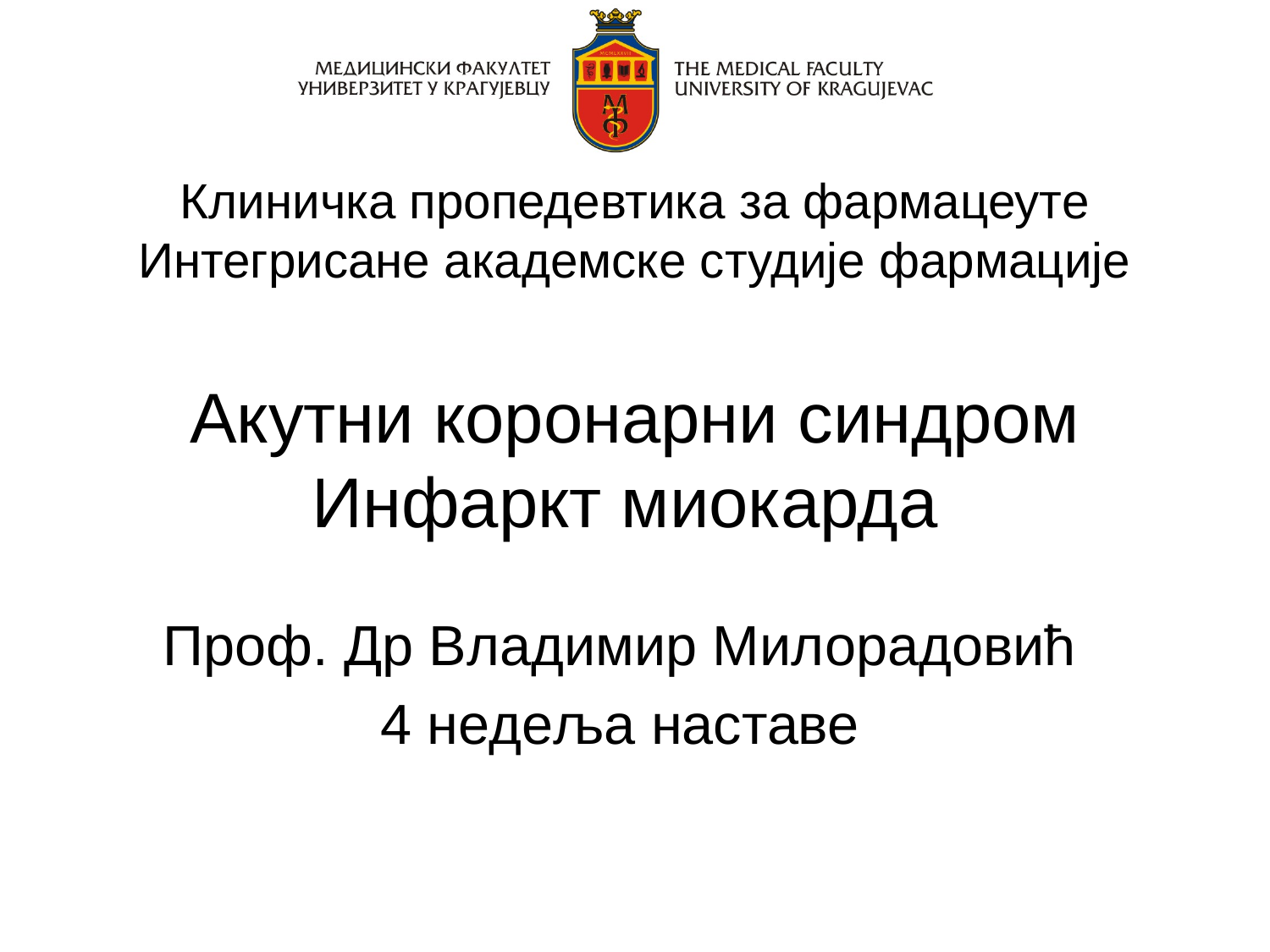

# Клиничка пропедевтика за фармацеуте Интегрисане академске студије фармације Акутни коронарни синдром Инфаркт миокарда
Проф. Др Владимир Милорадовић
4 недеља наставе